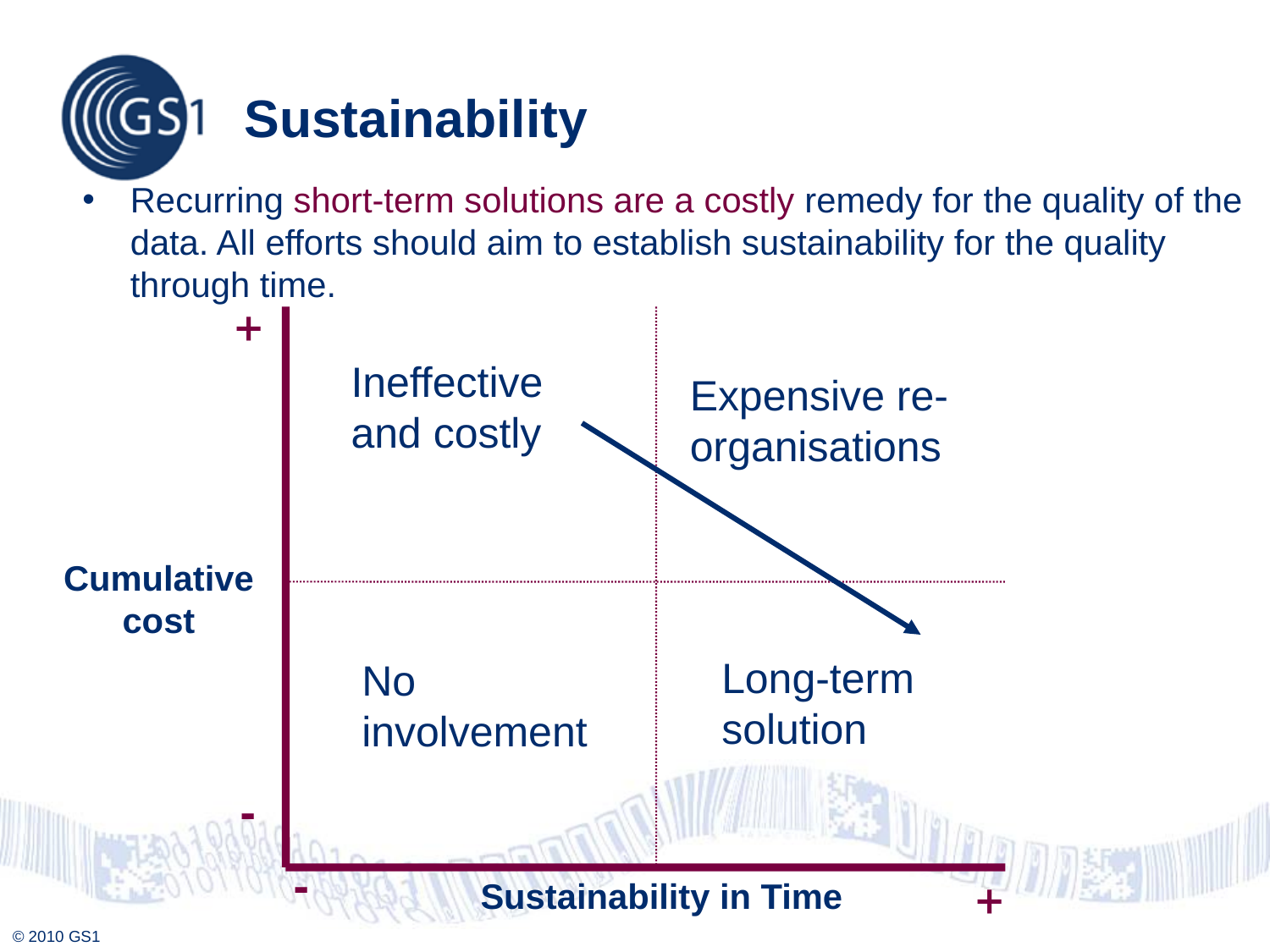

# Sustainability
Recurring short-term solutions are a costly remedy for the quality of the data. All efforts should aim to establish sustainability for the quality through time.
+

Cumulative cost

-
-
+

Sustainability in Time
Ineffective and costly
Expensive re-organisations
Long-term solution
No involvement